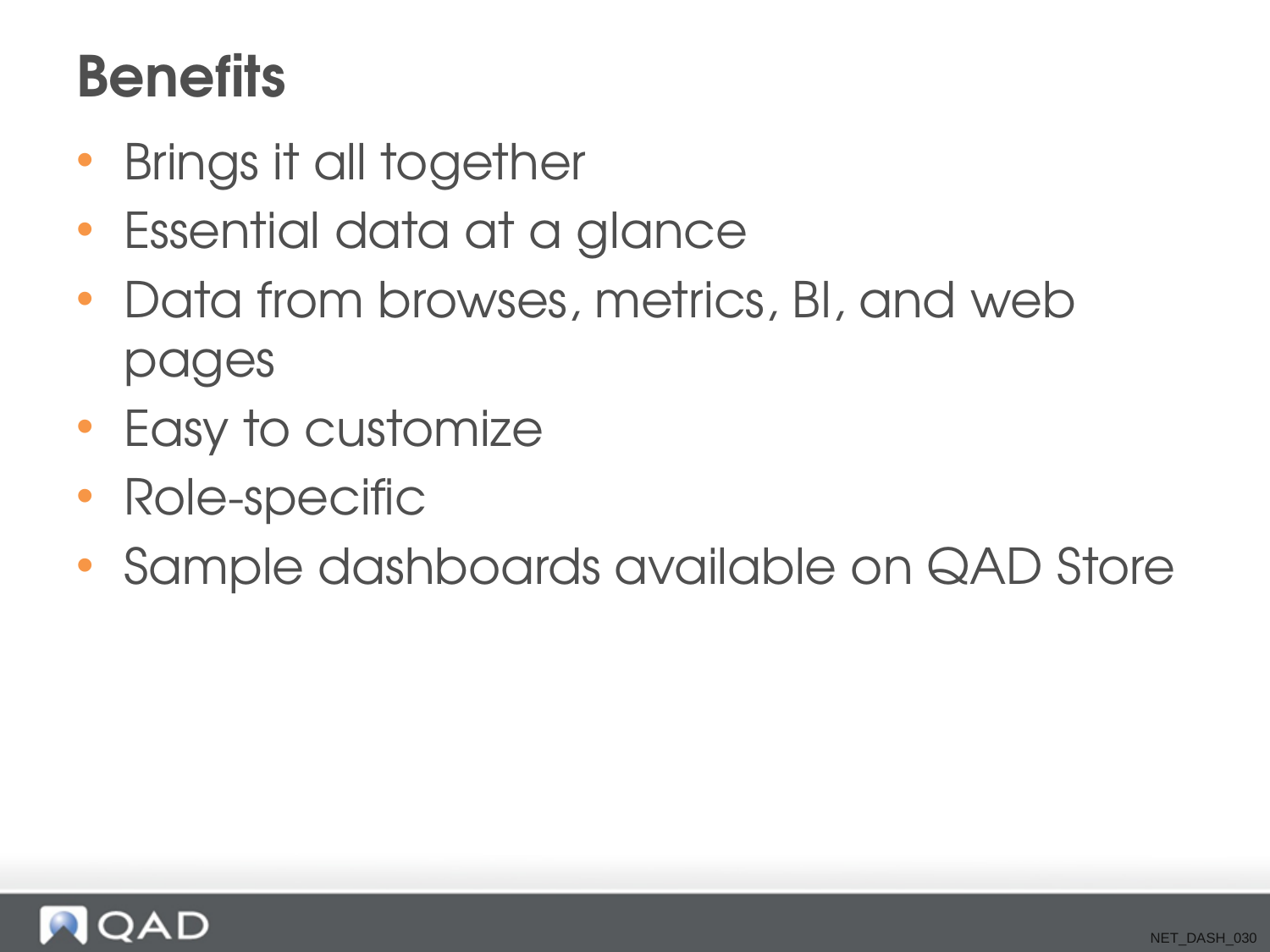

# Benefits
Brings it all together
Essential data at a glance
Data from browses, metrics, BI, and web pages
Easy to customize
Role-specific
Sample dashboards available on QAD Store
NET_DASH_030